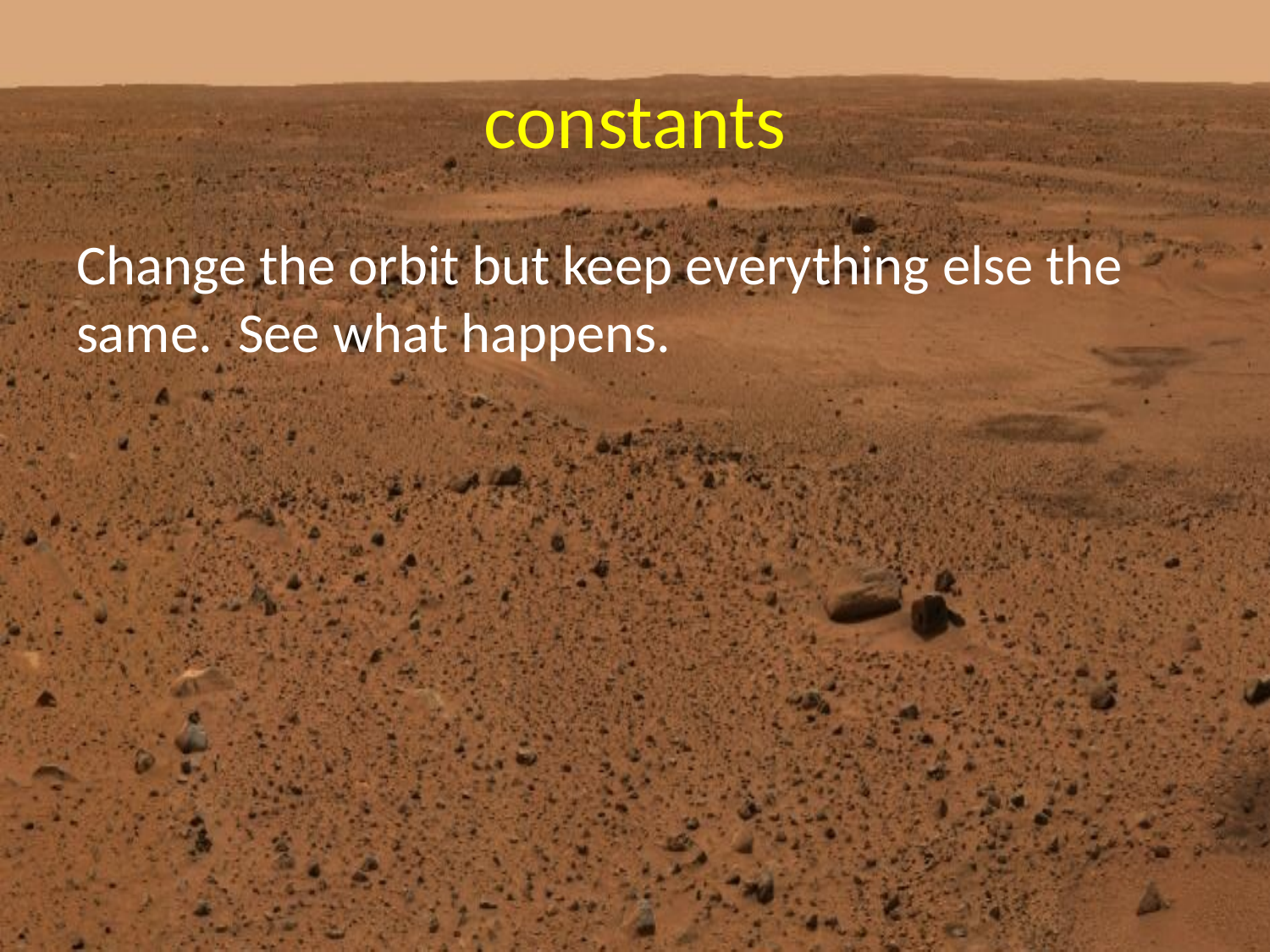

# constants
Change the orbit but keep everything else the same.  See what happens.